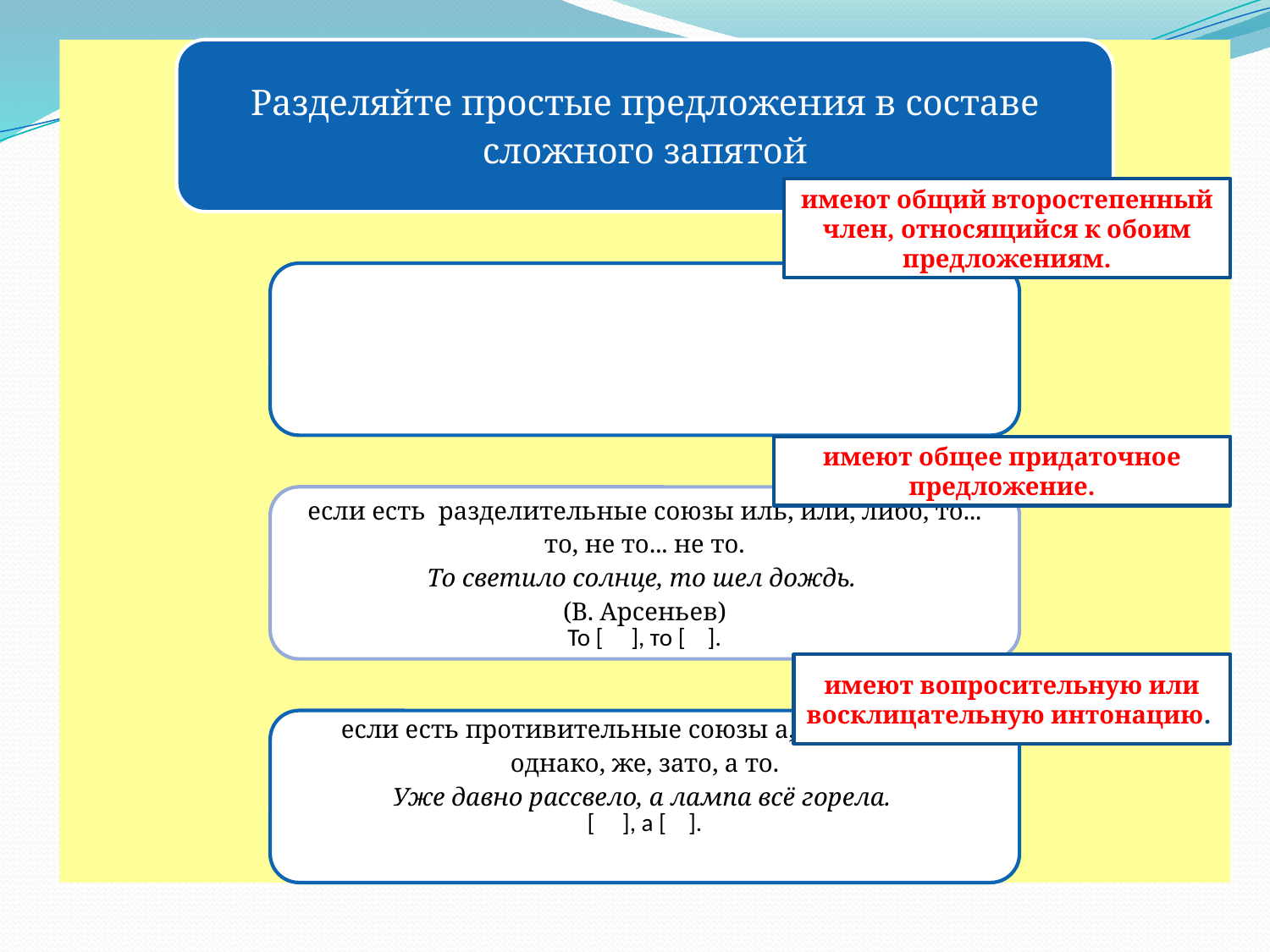

Разделяйте простые предложения в составе сложного запятой
если есть  разделительные союзы иль, или, либо, то... то, не то... не то.
То светило солнце, то шел дождь.
(В. Арсеньев)
То [     ], то [    ].
если есть противительные союзы а, но, да (=но), однако, же, зато, а то.
Уже давно рассвело, а лампа всё горела.
[     ], а [    ].
имеют общий второстепенный член, относящийся к обоим предложениям.

имеют общее придаточное предложение.

имеют вопросительную или восклицательную интонацию.